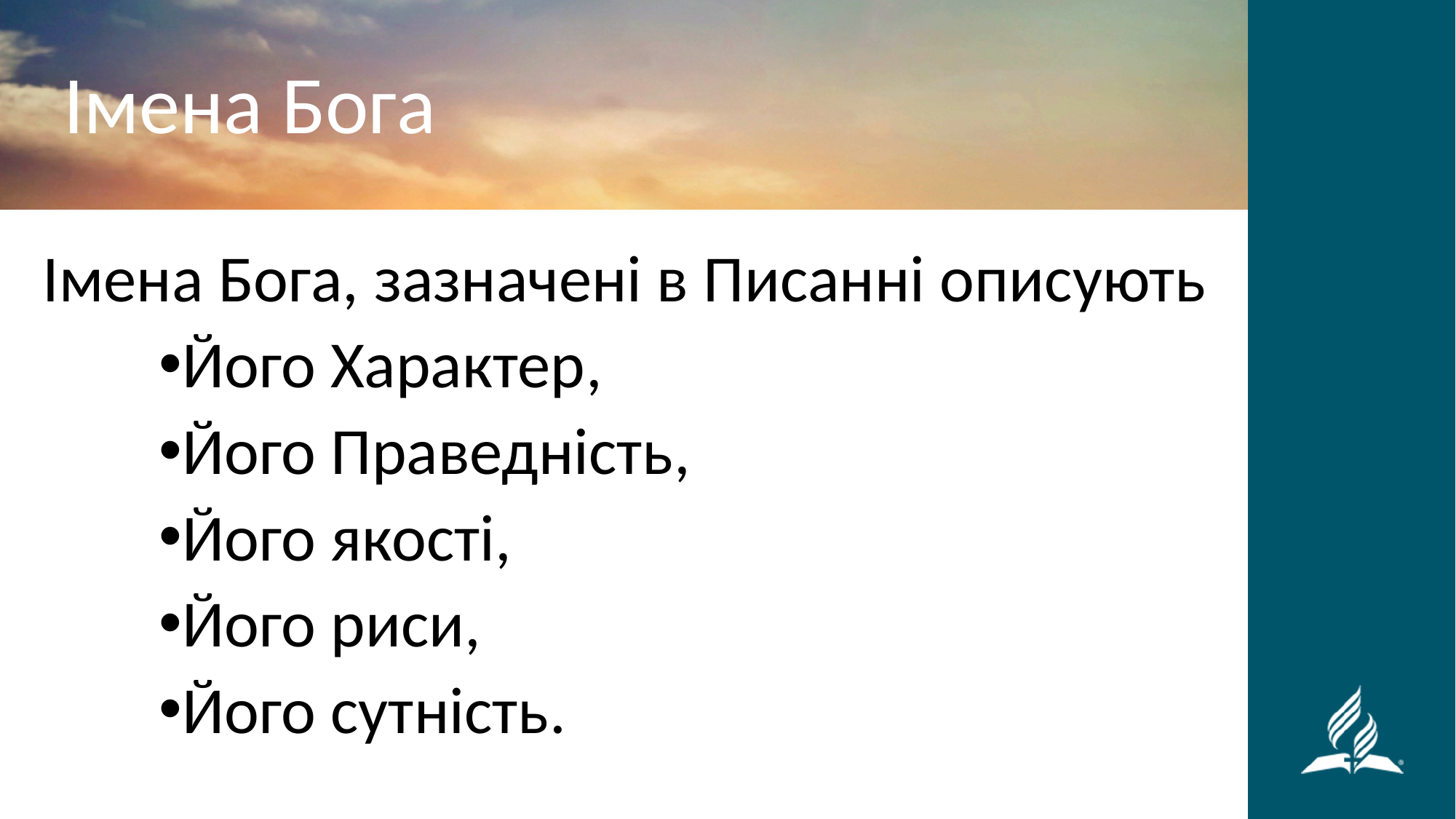

# Імена Бога
Імена Бога, зазначені в Писанні описують
Його Характер,
Його Праведність,
Його якості,
Його риси,
Його сутність.